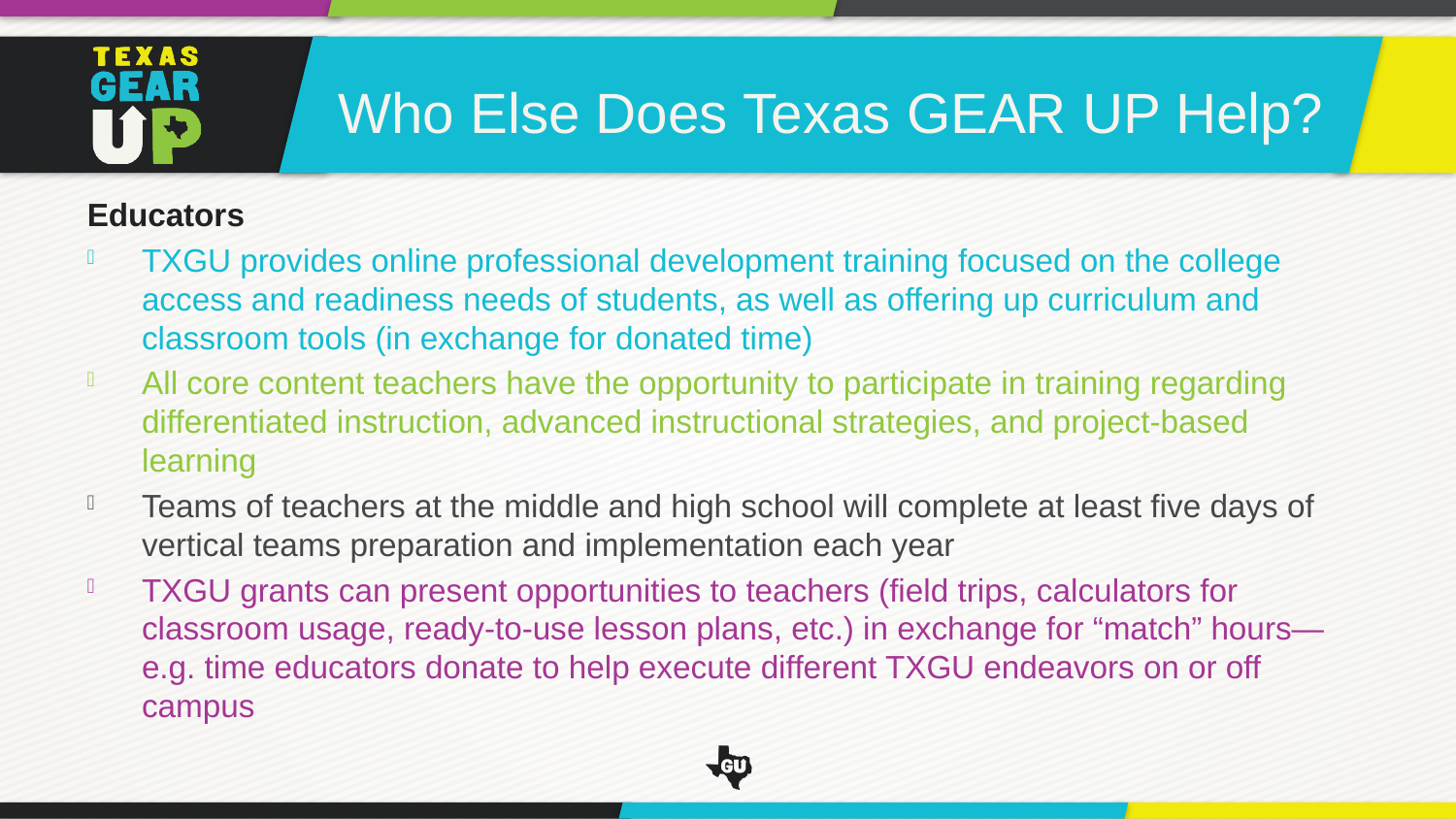

Who Else Does Texas GEAR UP Help?
Educators
TXGU provides online professional development training focused on the college access and readiness needs of students, as well as offering up curriculum and classroom tools (in exchange for donated time)
All core content teachers have the opportunity to participate in training regarding differentiated instruction, advanced instructional strategies, and project-based learning
Teams of teachers at the middle and high school will complete at least five days of vertical teams preparation and implementation each year
TXGU grants can present opportunities to teachers (field trips, calculators for classroom usage, ready-to-use lesson plans, etc.) in exchange for “match” hours—e.g. time educators donate to help execute different TXGU endeavors on or off campus